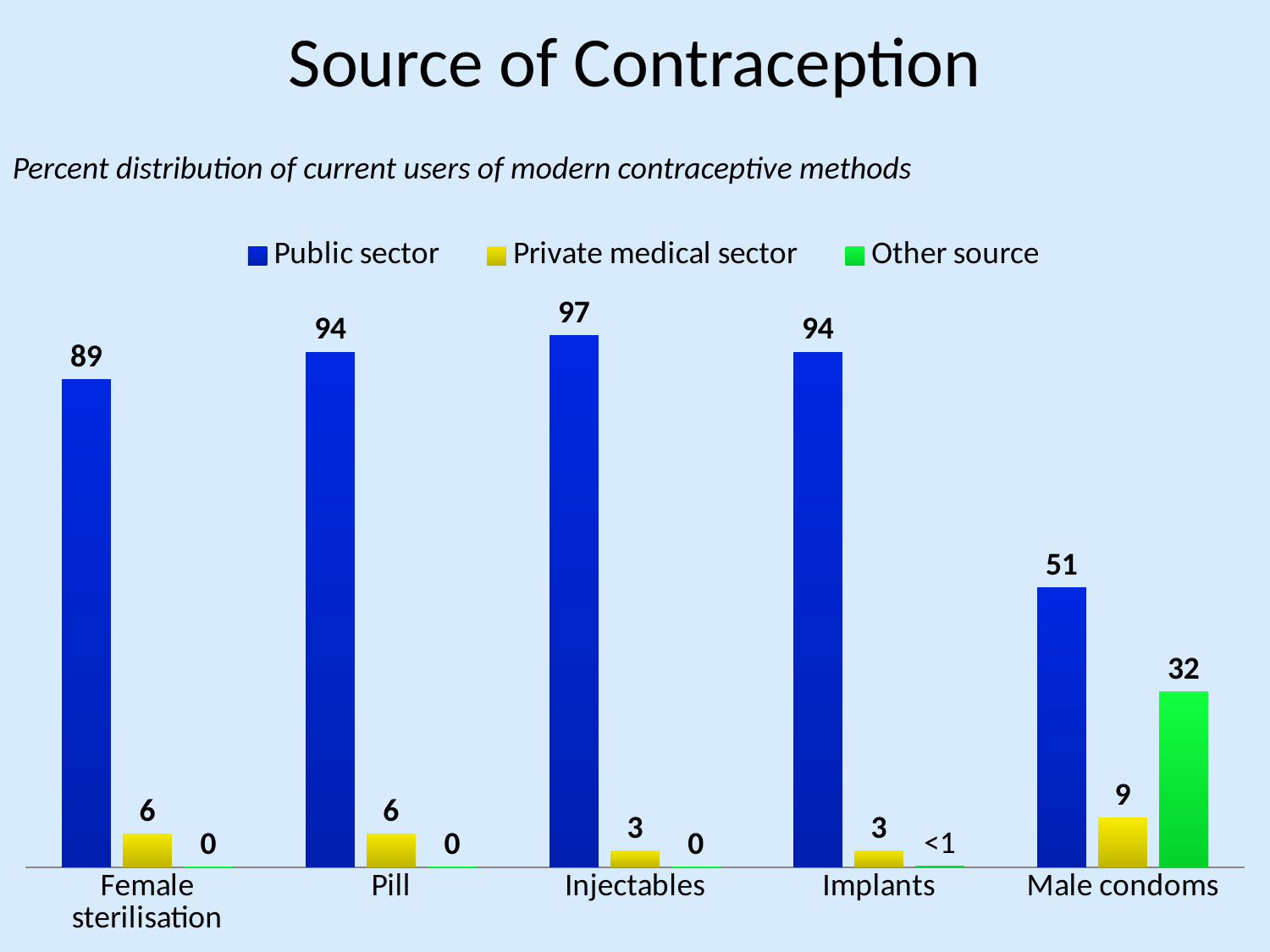

Source of Contraception

### Chart

| Category | Public sector | Private medical sector | Other source |
|---|---|---|---|
| Female sterilisation | 89.0 | 6.0 | 0.0 |
| Pill | 94.0 | 6.0 | 0.0 |
| Injectables | 97.0 | 3.0 | 0.0 |
| Implants | 94.0 | 3.0 | 0.2 |
| Male condoms | 51.0 | 9.0 | 32.0 |
Percent distribution of current users of modern contraceptive methods